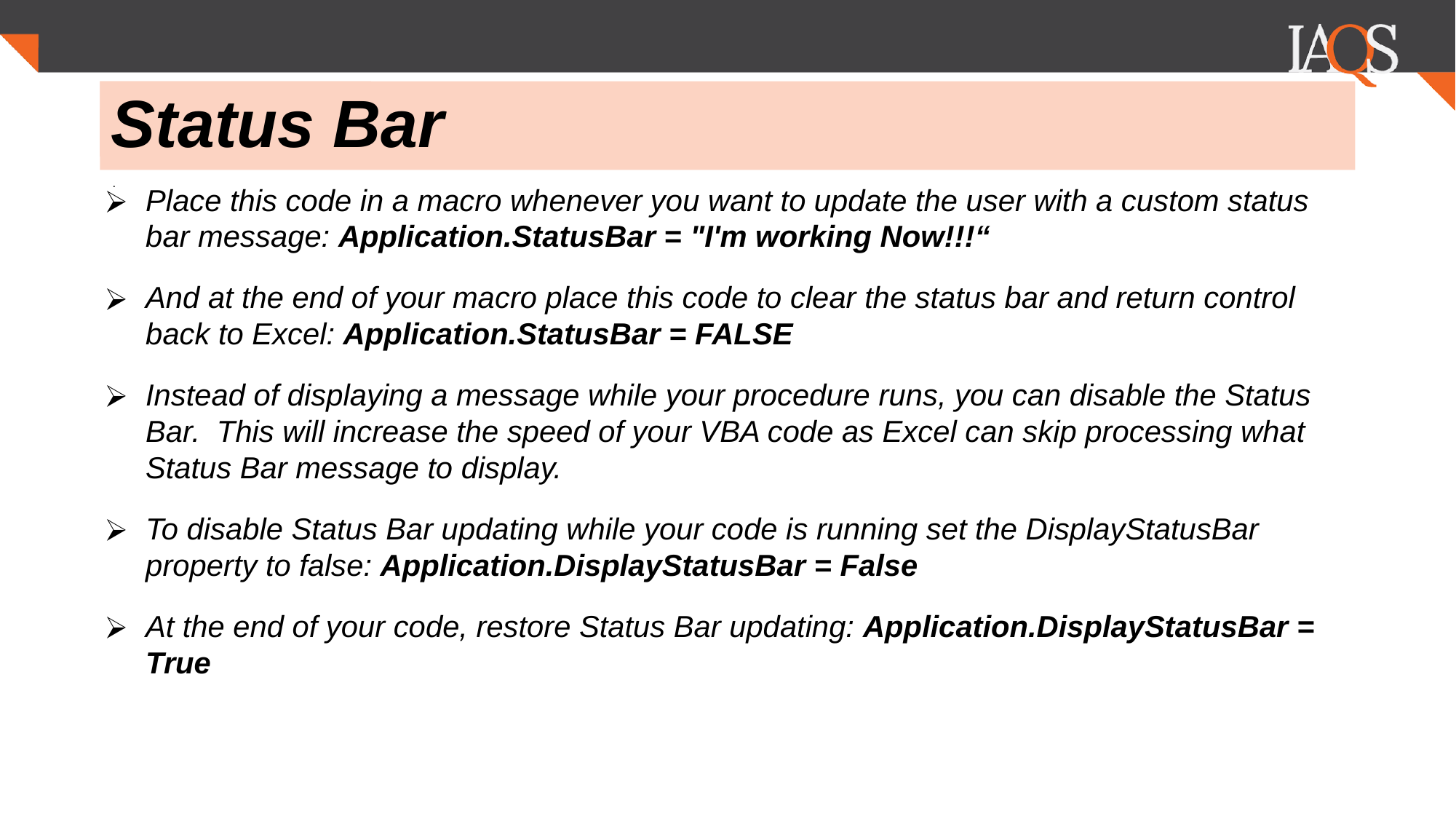

# Status Bar

.
Place this code in a macro whenever you want to update the user with a custom status bar message: Application.StatusBar = "I'm working Now!!!“
And at the end of your macro place this code to clear the status bar and return control back to Excel: Application.StatusBar = FALSE
Instead of displaying a message while your procedure runs, you can disable the Status Bar.  This will increase the speed of your VBA code as Excel can skip processing what Status Bar message to display.
To disable Status Bar updating while your code is running set the DisplayStatusBar property to false: Application.DisplayStatusBar = False
At the end of your code, restore Status Bar updating: Application.DisplayStatusBar = True